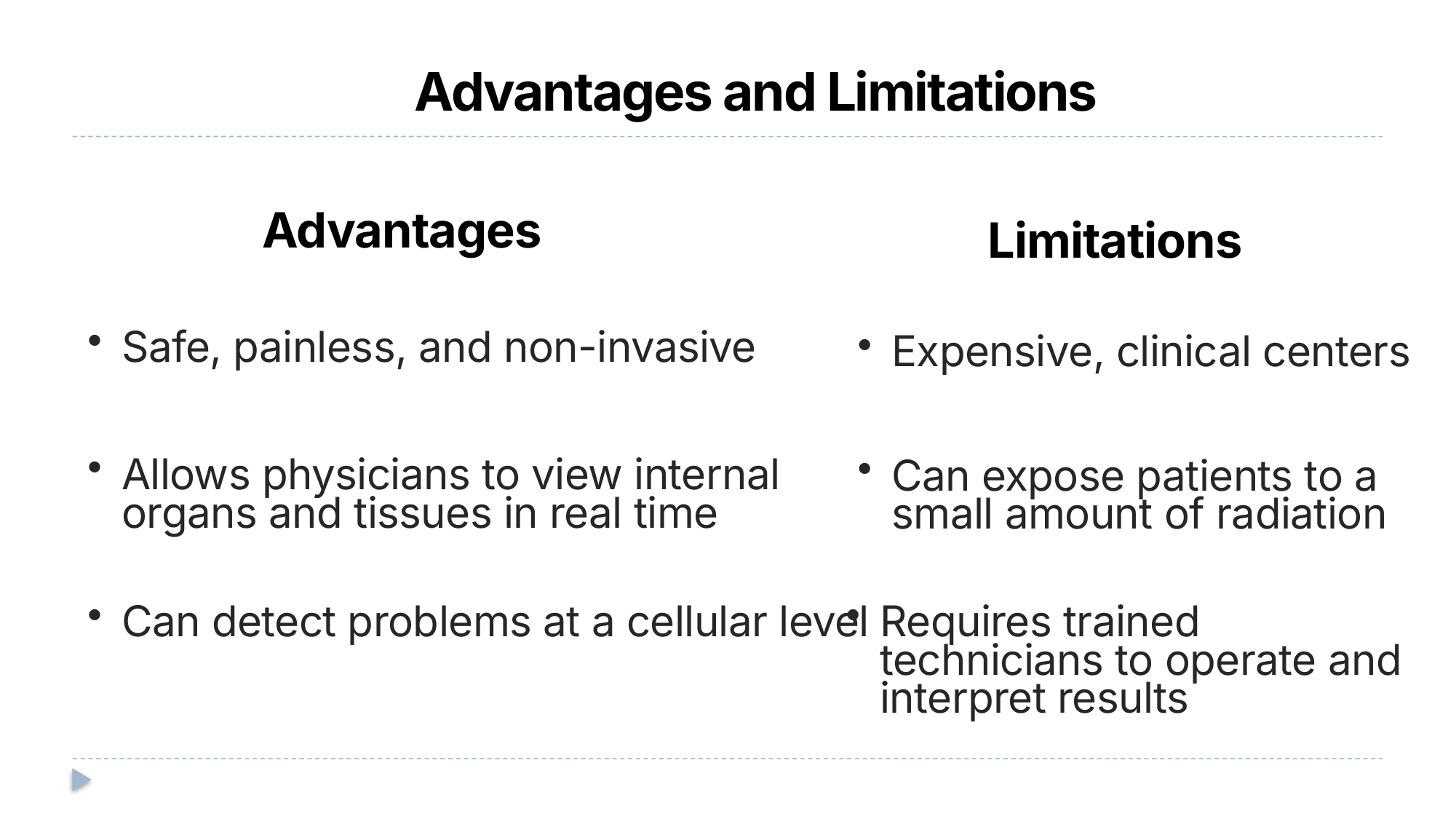

Advantages and Limitations
Advantages
Limitations
Safe, painless, and non-invasive
Expensive, clinical centers
Allows physicians to view internal organs and tissues in real time
Can expose patients to a small amount of radiation
Can detect problems at a cellular level
Requires trained technicians to operate and interpret results